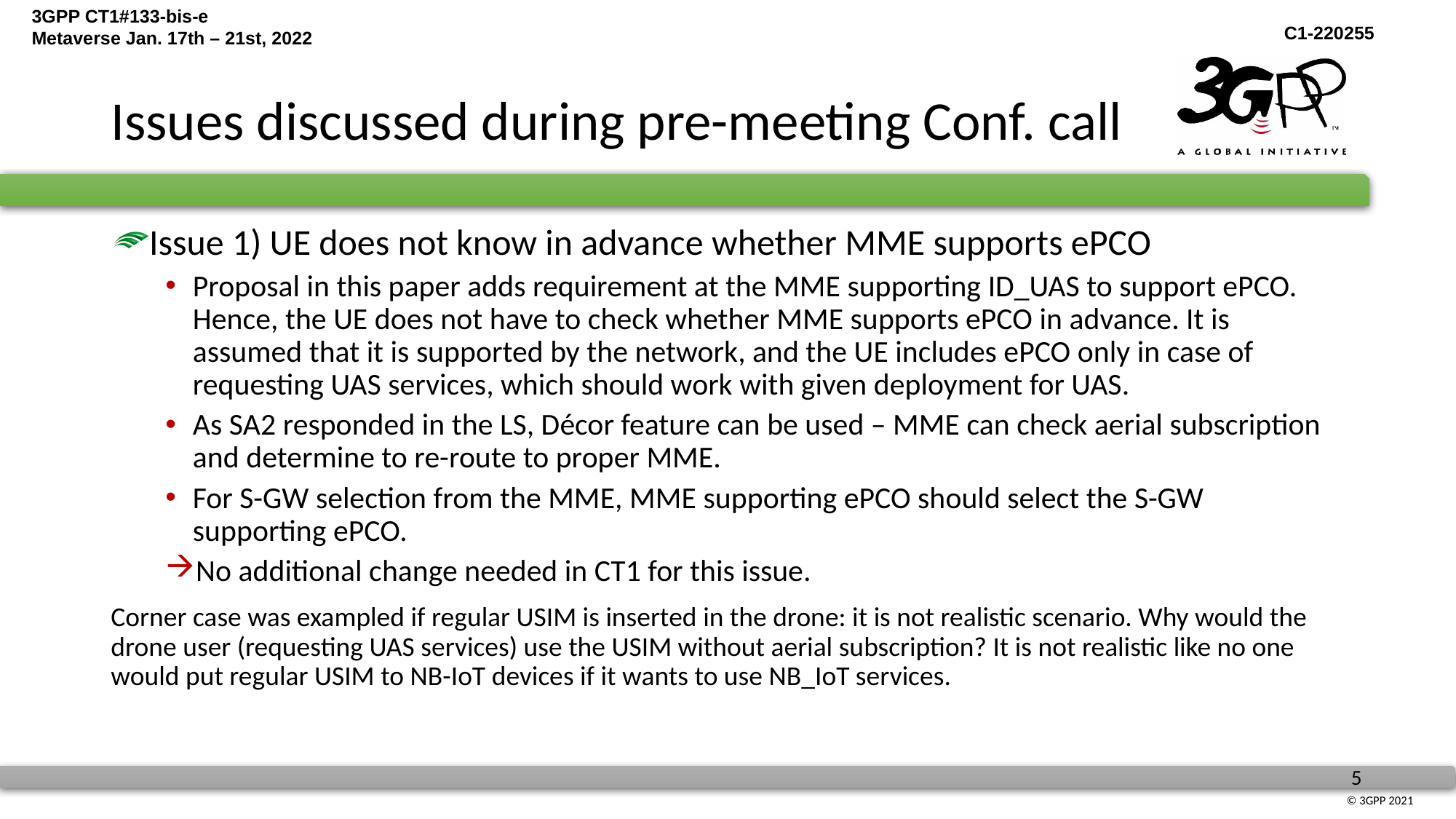

# Issues discussed during pre-meeting Conf. call
Issue 1) UE does not know in advance whether MME supports ePCO
Proposal in this paper adds requirement at the MME supporting ID_UAS to support ePCO. Hence, the UE does not have to check whether MME supports ePCO in advance. It is assumed that it is supported by the network, and the UE includes ePCO only in case of requesting UAS services, which should work with given deployment for UAS.
As SA2 responded in the LS, Décor feature can be used – MME can check aerial subscription and determine to re-route to proper MME.
For S-GW selection from the MME, MME supporting ePCO should select the S-GW supporting ePCO.
No additional change needed in CT1 for this issue.
Corner case was exampled if regular USIM is inserted in the drone: it is not realistic scenario. Why would the drone user (requesting UAS services) use the USIM without aerial subscription? It is not realistic like no one would put regular USIM to NB-IoT devices if it wants to use NB_IoT services.